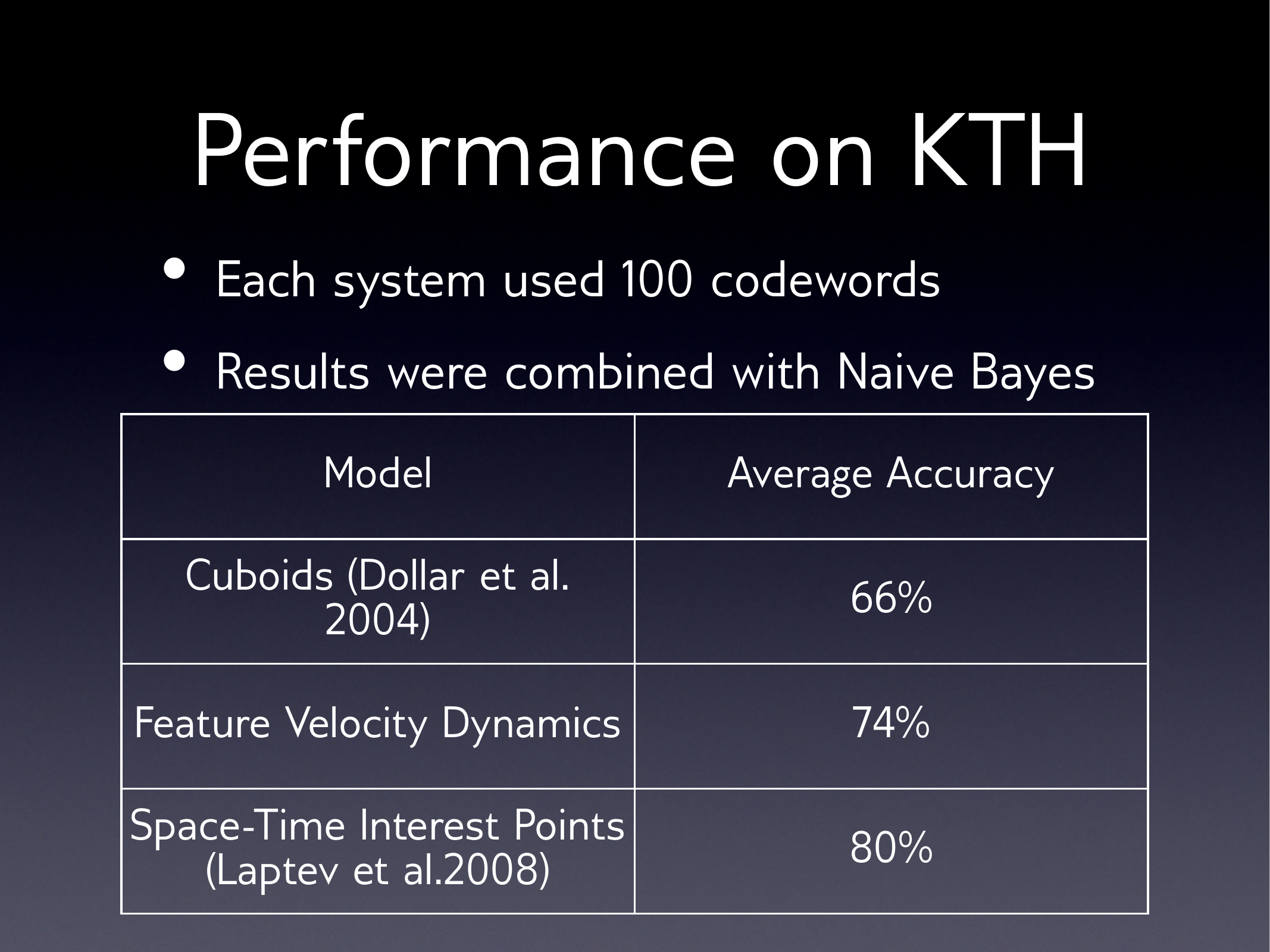

# Performance on KTH
Each system used 100 codewords
Results were combined with Naive Bayes
| Model | Average Accuracy |
| --- | --- |
| Cuboids (Dollar et al. 2004) | 66% |
| Feature Velocity Dynamics | 74% |
| Space-Time Interest Points (Laptev et al.2008) | 80% |